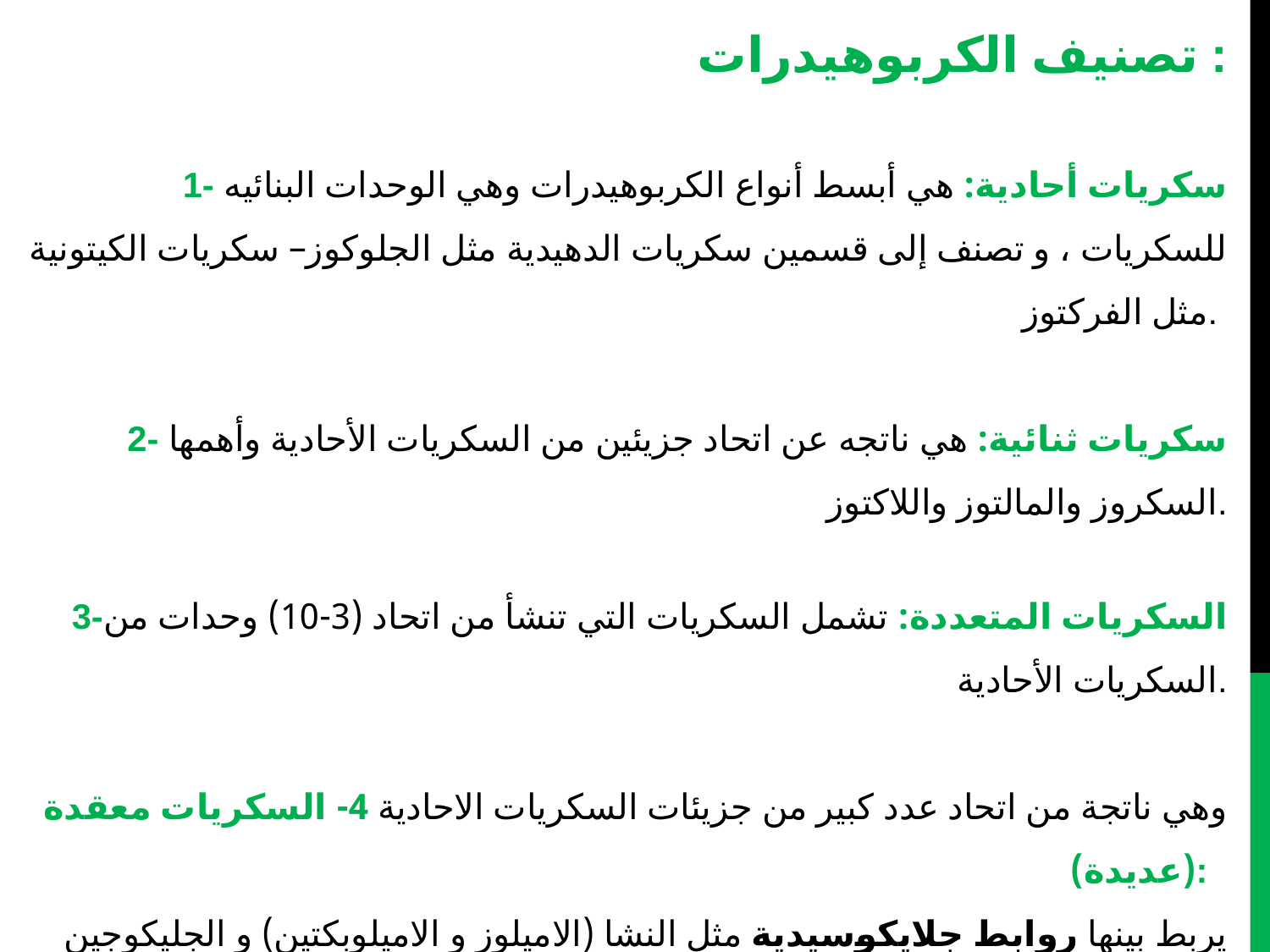

تصنيف الكربوهيدرات :

1- سكريات أحادية: هي أبسط أنواع الكربوهيدرات وهي الوحدات البنائيه للسكريات ، و تصنف إلى قسمين سكريات الدهيدية مثل الجلوكوز– سكريات الكيتونية مثل الفركتوز.

2- سكريات ثنائية: هي ناتجه عن اتحاد جزيئين من السكريات الأحادية وأهمها السكروز والمالتوز واللاكتوز.

3-السكريات المتعددة: تشمل السكريات التي تنشأ من اتحاد (3-10) وحدات من السكريات الأحادية.

وهي ناتجة من اتحاد عدد كبير من جزيئات السكريات الاحادية 4- السكريات معقدة (عديدة):
يربط بينها روابط جلايكوسيدية مثل النشا (الاميلوز و الاميلوبكتين) و الجليكوجين والسليلوز.